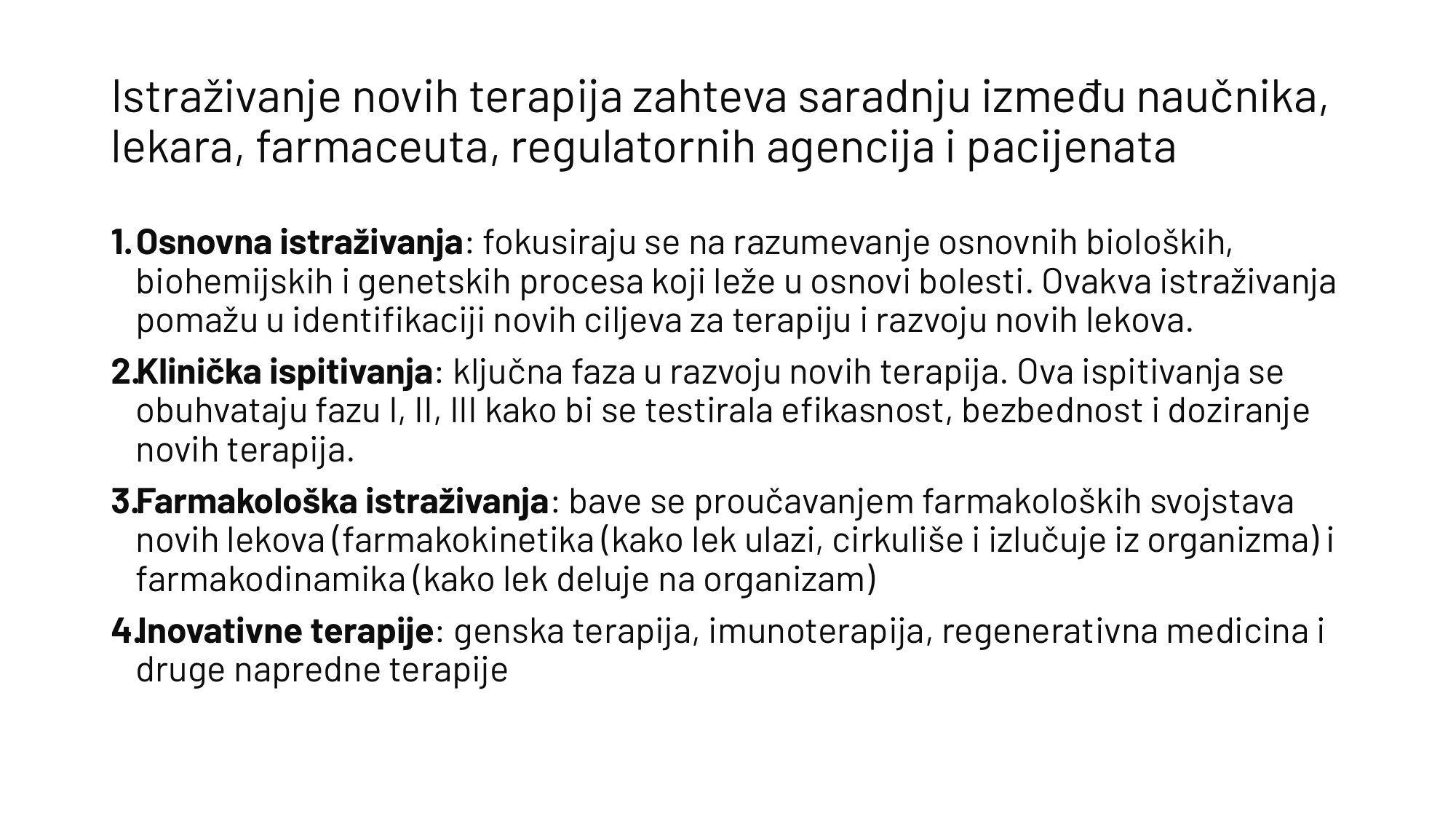

# Istraživanje novih terapija zahteva saradnju između naučnika, lekara, farmaceuta, regulatornih agencija i pacijenata
Osnovna istraživanja: fokusiraju se na razumevanje osnovnih bioloških, biohemijskih i genetskih procesa koji leže u osnovi bolesti. Ovakva istraživanja pomažu u identifikaciji novih ciljeva za terapiju i razvoju novih lekova.
Klinička ispitivanja: ključna faza u razvoju novih terapija. Ova ispitivanja se obuhvataju fazu I, II, III kako bi se testirala efikasnost, bezbednost i doziranje novih terapija.
Farmakološka istraživanja: bave se proučavanjem farmakoloških svojstava novih lekova (farmakokinetika (kako lek ulazi, cirkuliše i izlučuje iz organizma) i farmakodinamika (kako lek deluje na organizam)
Inovativne terapije: genska terapija, imunoterapija, regenerativna medicina i druge napredne terapije